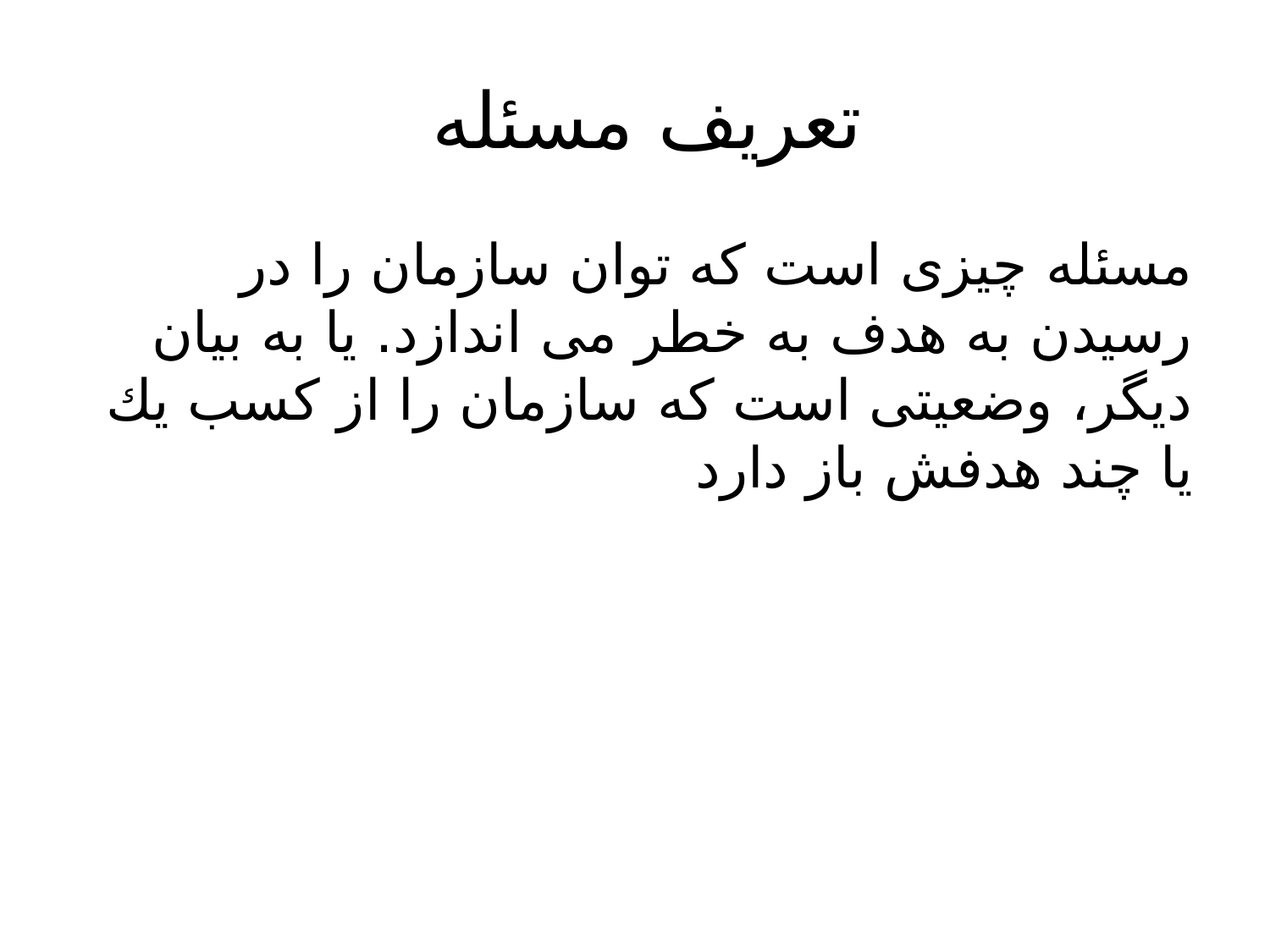

# تعريف مسئله
مسئله چيزى است كه توان سازمان را در رسيدن به هدف به خطر مى اندازد. يا به بيان ديگر، وضعيتى است كه سازمان را از كسب يك يا چند هدفش باز دارد